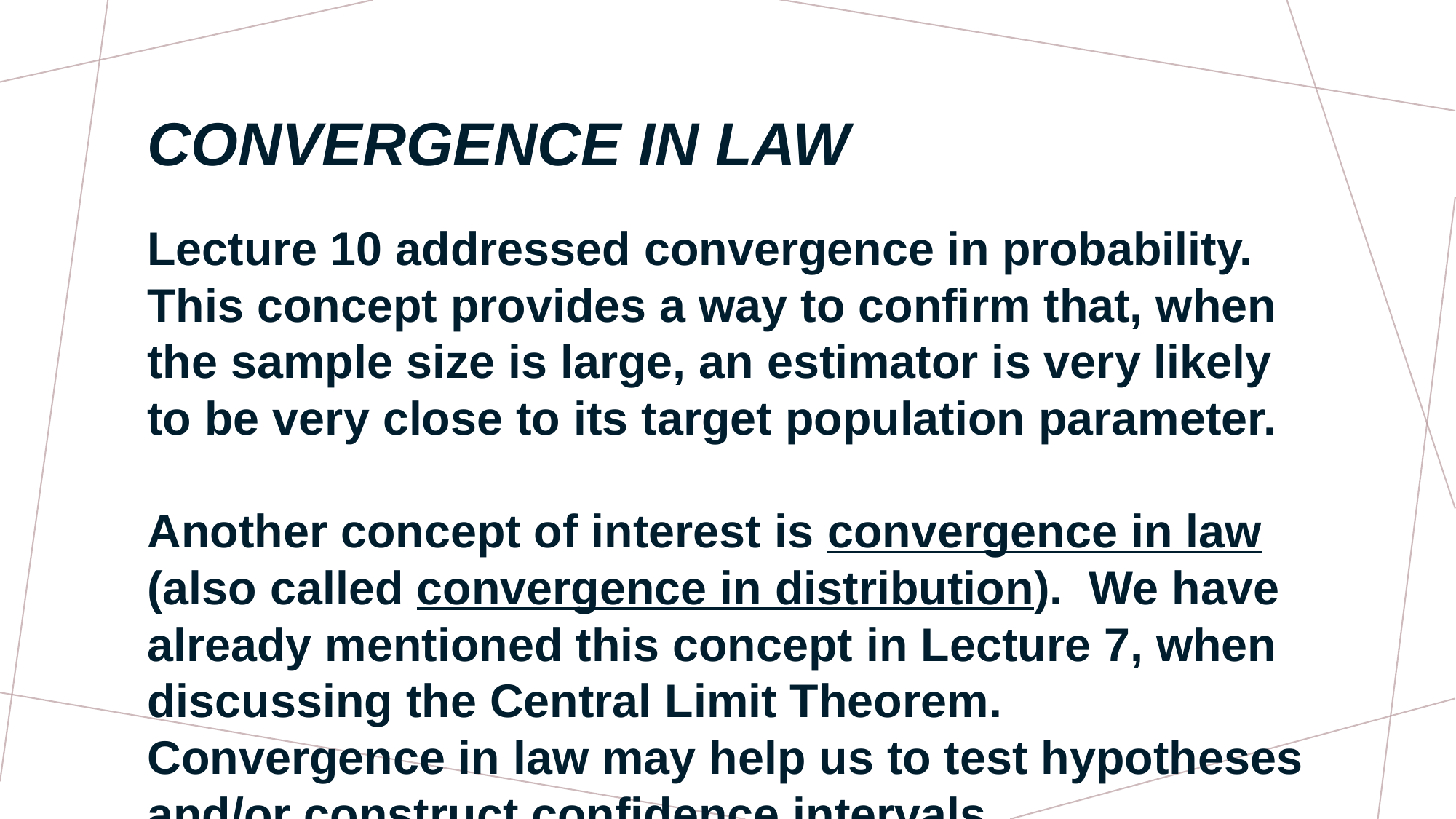

# CONVERGENCE IN LAW
Lecture 10 addressed convergence in probability.  This concept provides a way to confirm that, when the sample size is large, an estimator is very likely to be very close to its target population parameter.

Another concept of interest is convergence in law (also called convergence in distribution).  We have already mentioned this concept in Lecture 7, when discussing the Central Limit Theorem.  Convergence in law may help us to test hypotheses and/or construct confidence intervals.